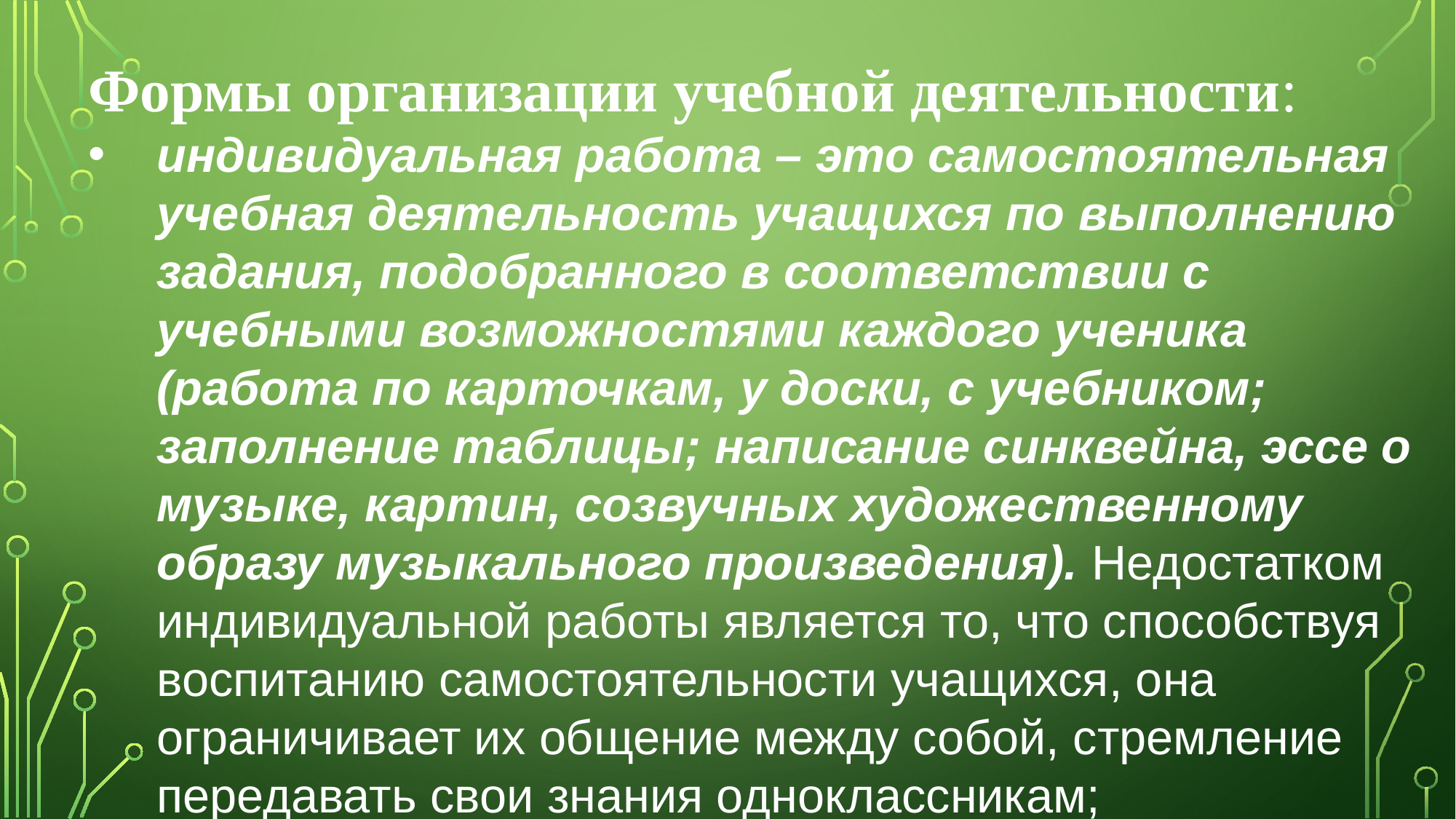

Формы организации учебной деятельности:
индивидуальная работа – это самостоятельная учебная деятельность учащихся по выполнению задания, подобранного в соответствии с учебными возможностями каждого ученика (работа по карточкам, у доски, с учебником; заполнение таблицы; написание синквейна, эссе о музыке, картин, созвучных художественному образу музыкального произведения). Недостатком индивидуальной работы является то, что способствуя воспитанию самостоятельности учащихся, она ограничивает их общение между собой, стремление передавать свои знания одноклассникам;